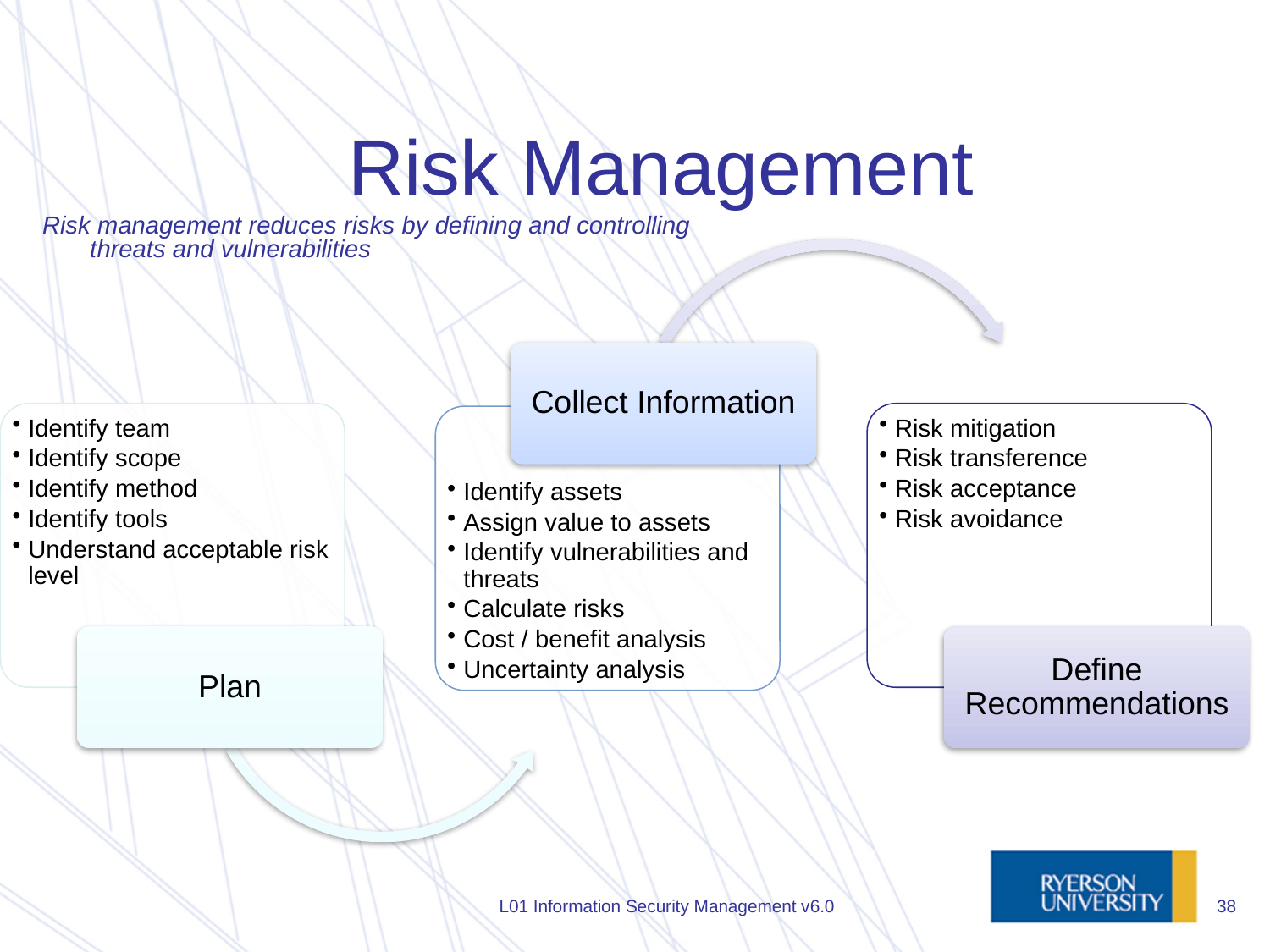

# Risk Management
Identify team
Identify scope
Identify method
Identify tools
Understand acceptable risk level
Plan
Identify assets
Assign value to assets
Identify vulnerabilities and threats
Calculate risks
Cost / benefit analysis
Uncertainty analysis
Collect Information
Risk mitigation
Risk transference
Risk acceptance
Risk avoidance
Define Recommendations
Risk management reduces risks by defining and controlling threats and vulnerabilities
L01 Information Security Management v6.0
38